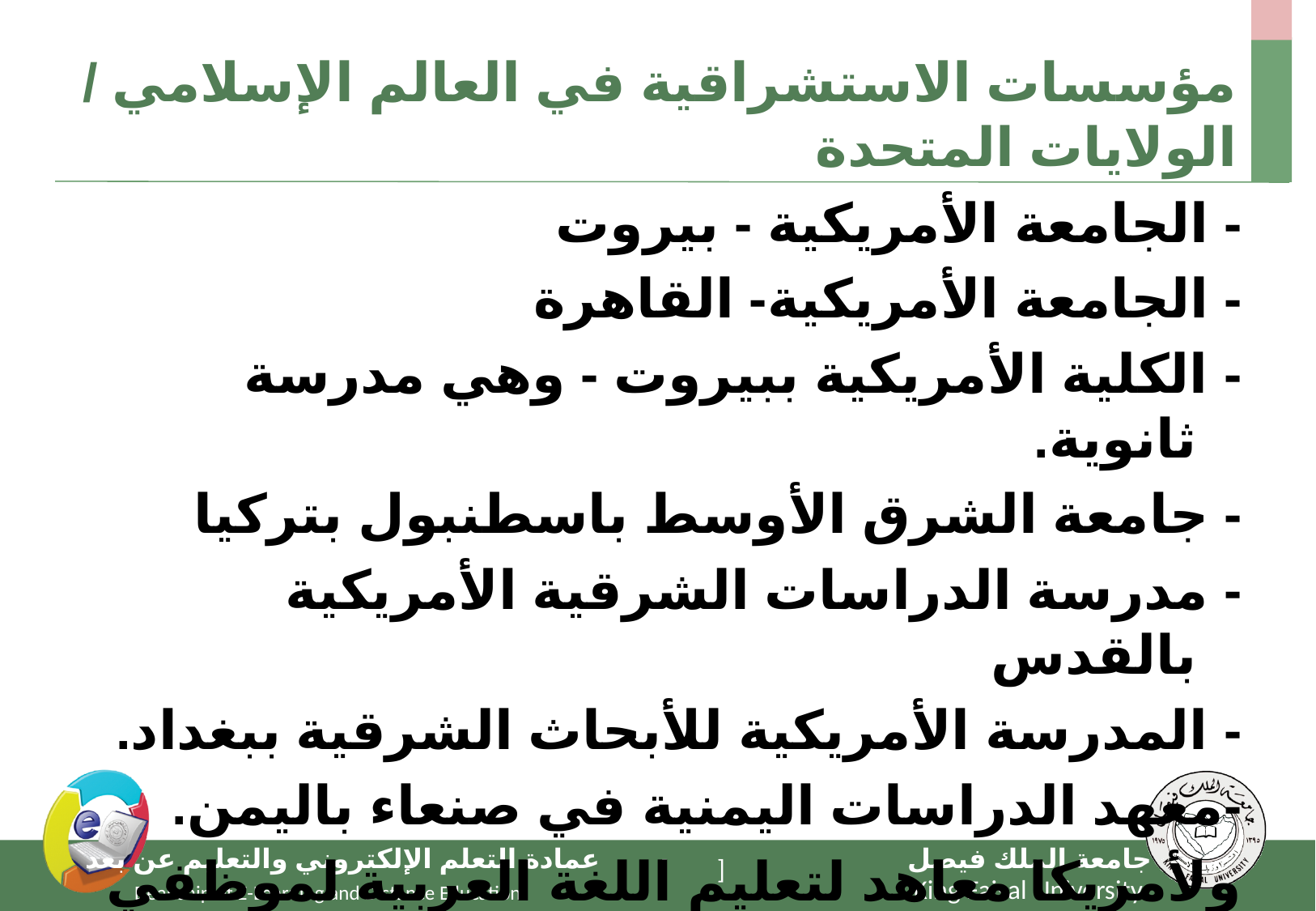

# مؤسسات الاستشراقية في العالم الإسلامي / الولايات المتحدة
- الجامعة الأمريكية - بيروت
- الجامعة الأمريكية- القاهرة
- الكلية الأمريكية ببيروت - وهي مدرسة ثانوية.
- جامعة الشرق الأوسط باسطنبول بتركيا
- مدرسة الدراسات الشرقية الأمريكية بالقدس
- المدرسة الأمريكية للأبحاث الشرقية ببغداد.
-معهد الدراسات اليمنية في صنعاء باليمن.
ولأمريكا معاهد لتعليم اللغة العربية لموظفي سفاراتها في العالم العربي في كل من تونس وفاس بالمغرب، واليمن .